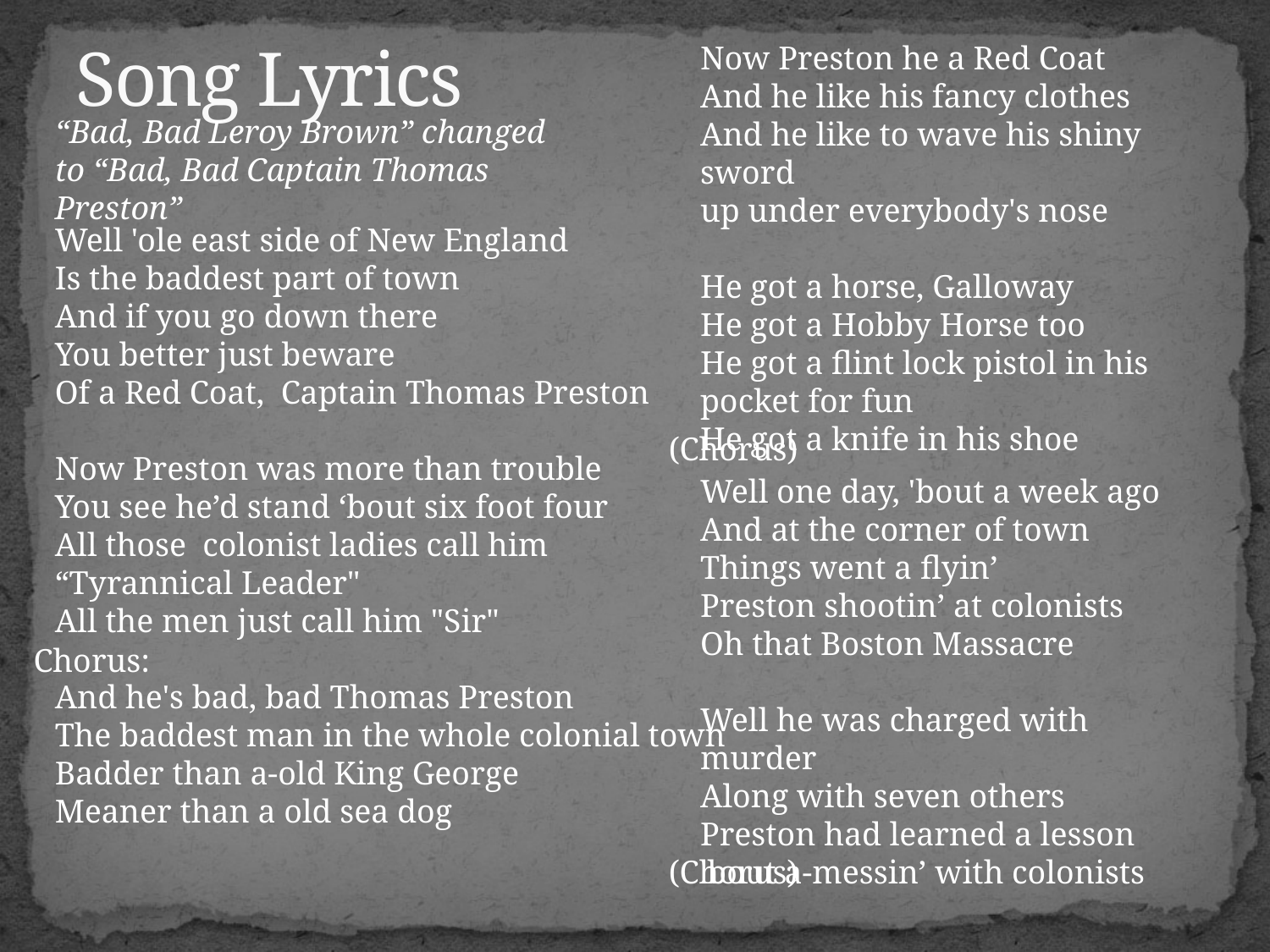

# Song Lyrics
Now Preston he a Red Coat
And he like his fancy clothes
And he like to wave his shiny sword
up under everybody's nose
He got a horse, Galloway
He got a Hobby Horse too
He got a flint lock pistol in his pocket for fun
He got a knife in his shoe

“Bad, Bad Leroy Brown” changed to “Bad, Bad Captain Thomas Preston”
Well 'ole east side of New England
Is the baddest part of town
And if you go down there
You better just beware
Of a Red Coat,  Captain Thomas Preston
Now Preston was more than trouble
You see he’d stand ‘bout six foot four
All those  colonist ladies call him
“Tyrannical Leader"
All the men just call him "Sir"
And he's bad, bad Thomas Preston
The baddest man in the whole colonial town
Badder than a-old King George
Meaner than a old sea dog

(Chorus)
Well one day, 'bout a week ago
And at the corner of town
Things went a flyin’
Preston shootin’ at colonists
Oh that Boston Massacre
Well he was charged with murder
Along with seven others
Preston had learned a lesson 'bout a-messin’ with colonists
Chorus:
(Chorus)